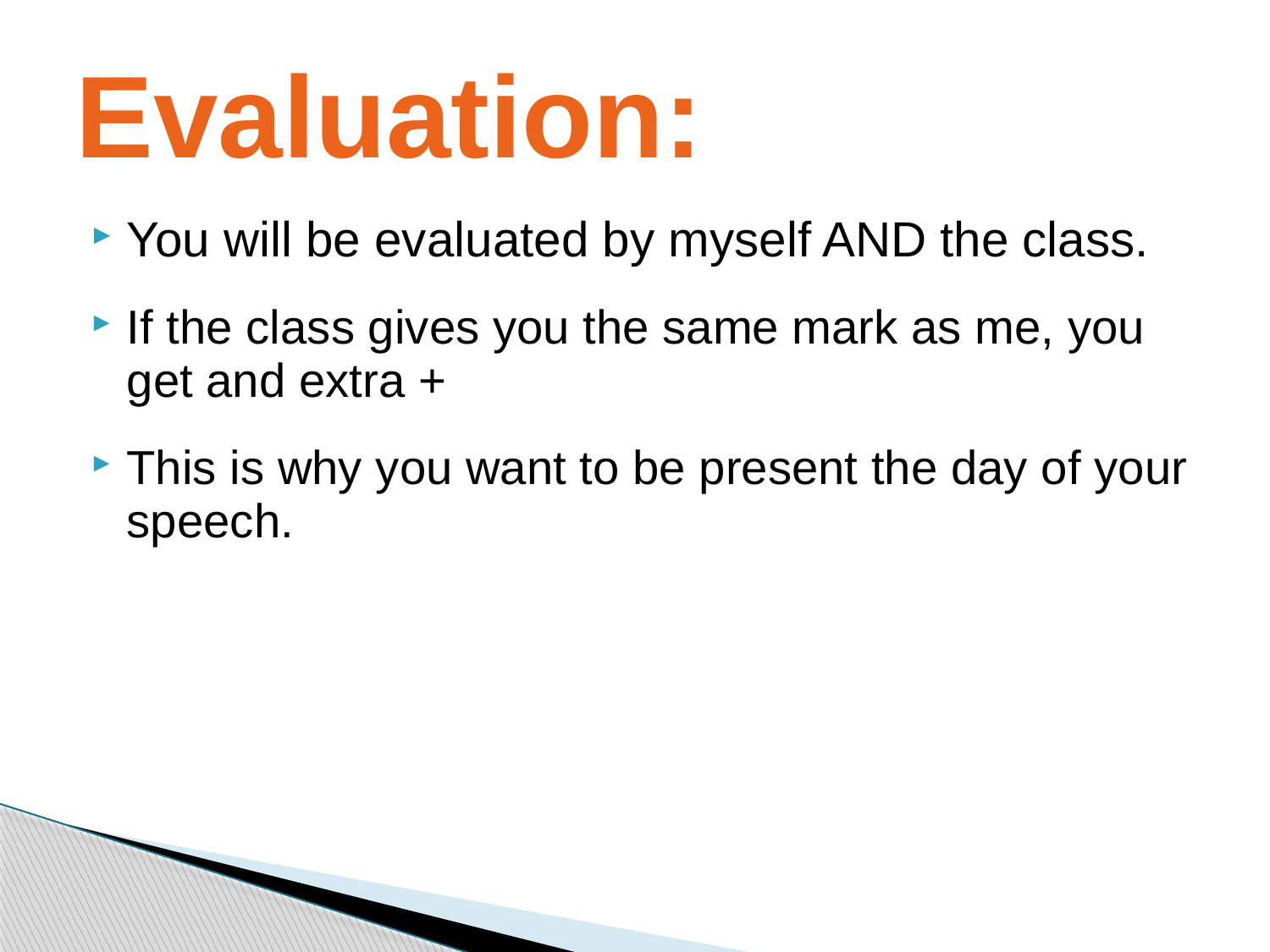

# Evaluation:
You will be evaluated by myself AND the class.

If the class gives you the same mark as me, you get and extra +

This is why you want to be present the day of your speech.